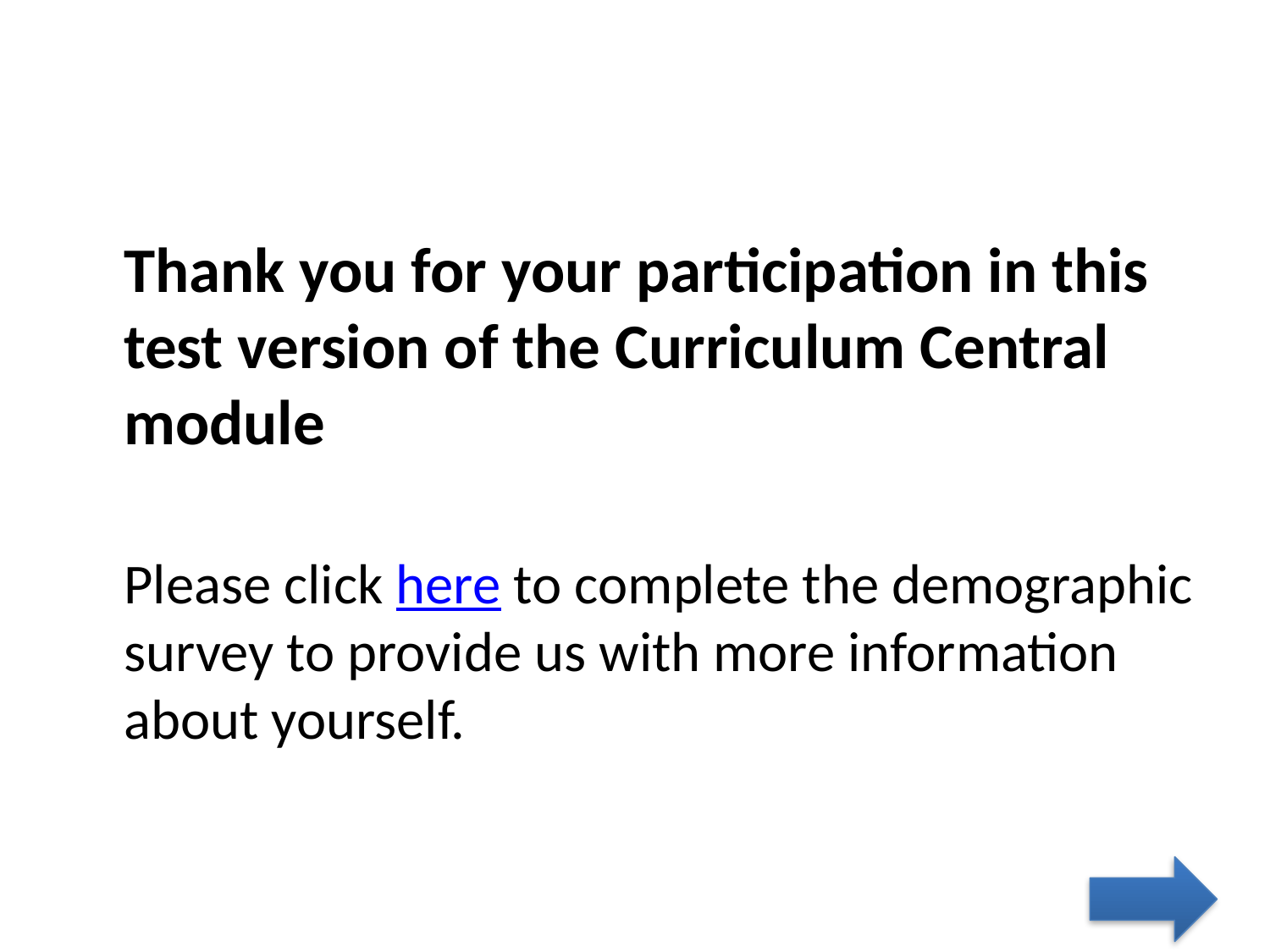

#
	Thank you for your participation in this test version of the Curriculum Central module

	Please click here to complete the demographic survey to provide us with more information about yourself.